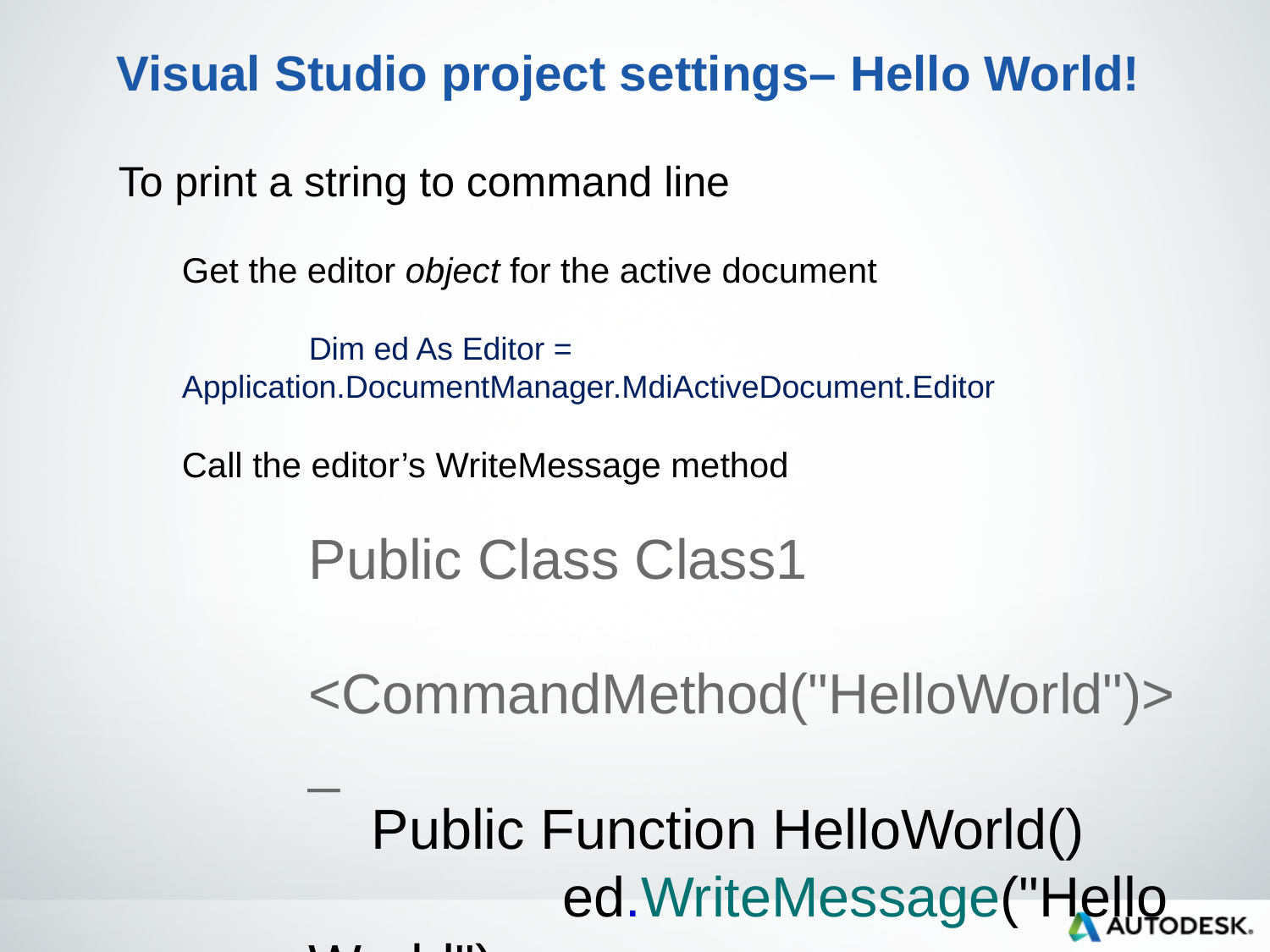

Visual Studio project settings– Hello World!
To print a string to command line

Get the editor object for the active document

	Dim ed As Editor = Application.DocumentManager.MdiActiveDocument.Editor

Call the editor’s WriteMessage method

Public Class Class1
    <CommandMethod("HelloWorld")> _
    Public Function HelloWorld()
		ed.WriteMessage("Hello World")
    End Function
End Class